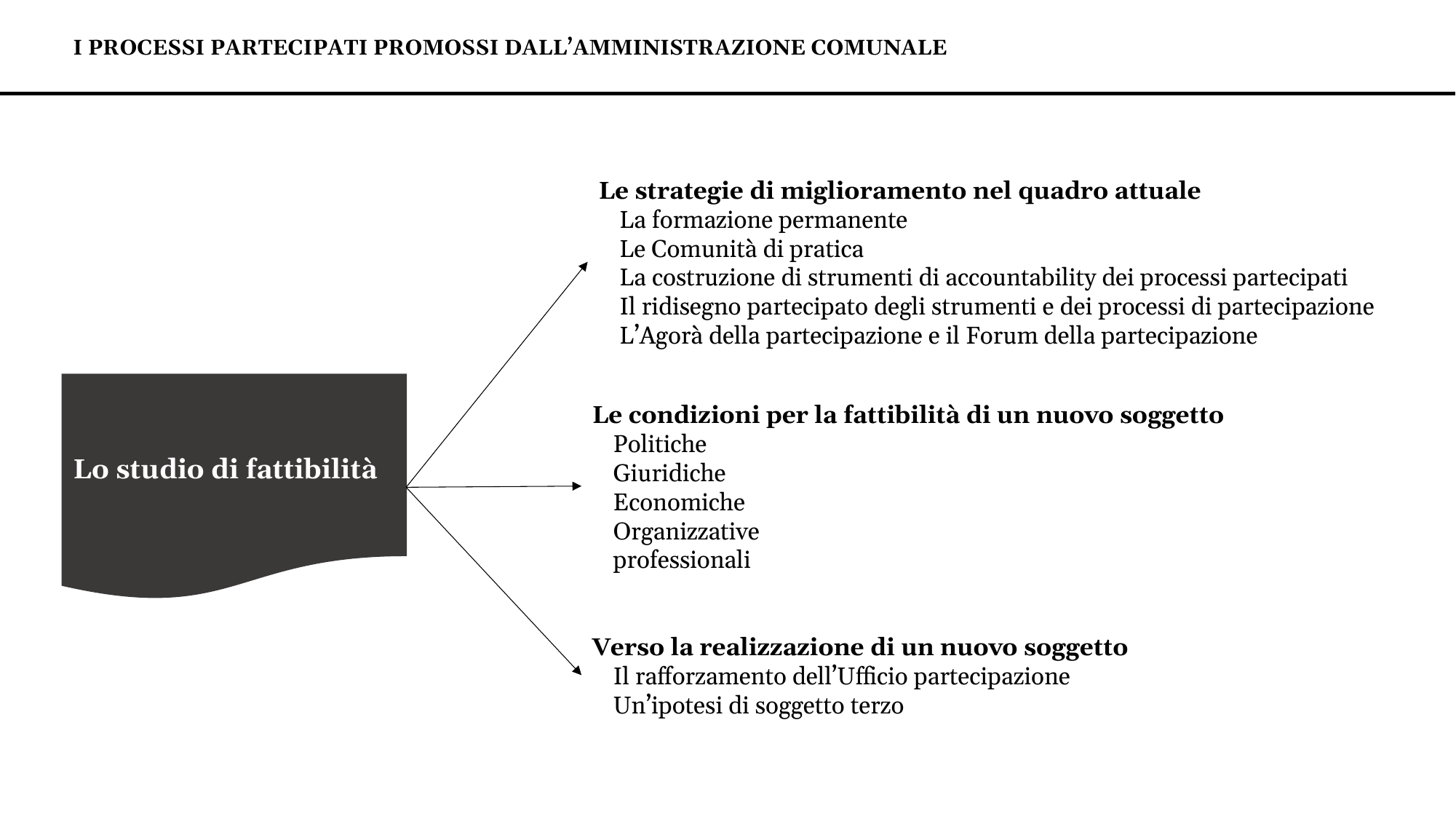

I PROCESSI PARTECIPATI PROMOSSI DALL’AMMINISTRAZIONE COMUNALE
Le strategie di miglioramento nel quadro attuale
La formazione permanente
Le Comunità di pratica
La costruzione di strumenti di accountability dei processi partecipati
Il ridisegno partecipato degli strumenti e dei processi di partecipazione
L’Agorà della partecipazione e il Forum della partecipazione
Lo studio di fattibilità
Le condizioni per la fattibilità di un nuovo soggetto
Politiche
Giuridiche
Economiche
Organizzative
professionali
Verso la realizzazione di un nuovo soggetto
Il rafforzamento dell’Ufficio partecipazione
Un’ipotesi di soggetto terzo